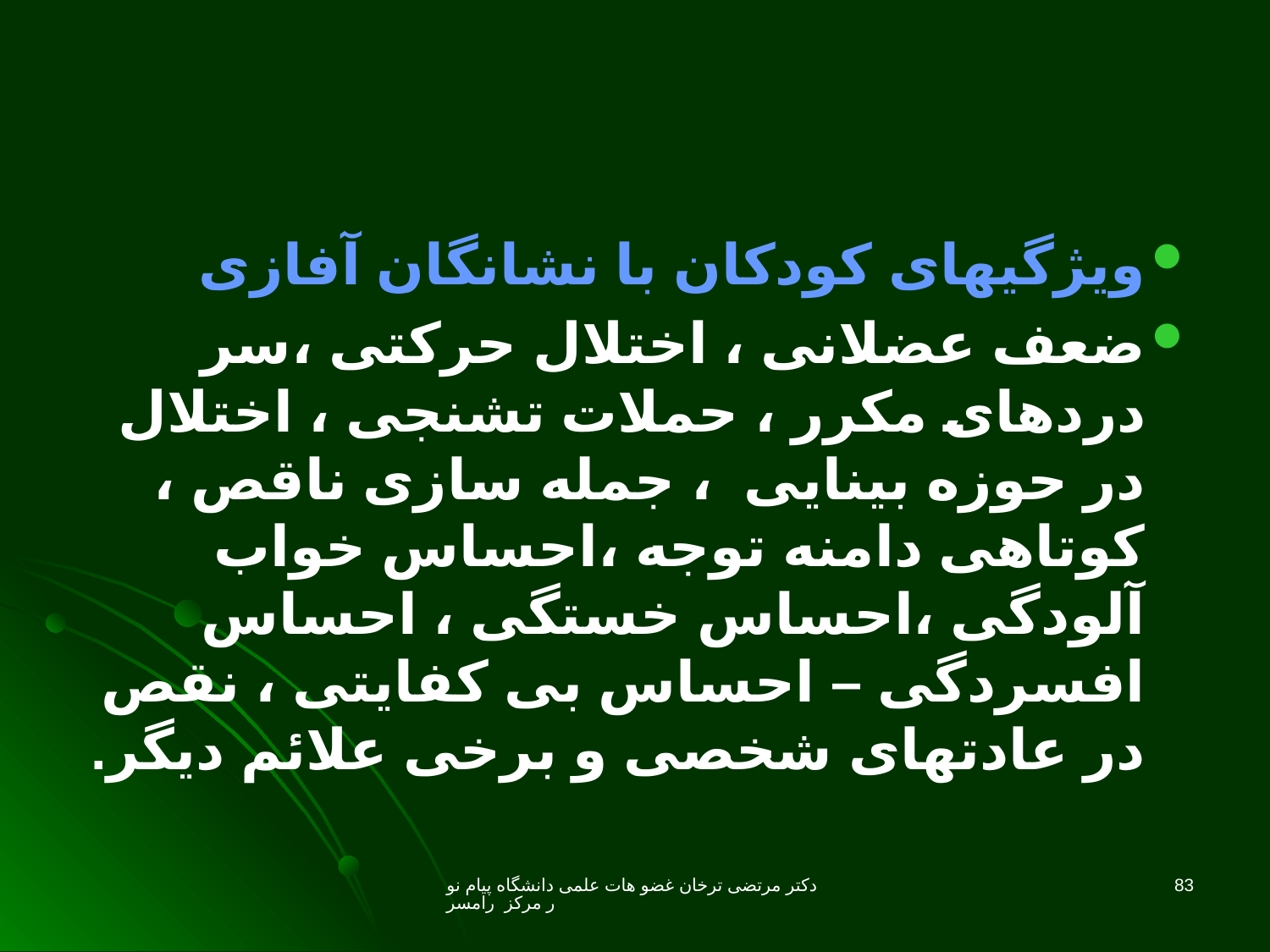

ویژگیهای کودکان با نشانگان آفازی
ضعف عضلانی ، اختلال حرکتی ،سر دردهای مکرر ، حملات تشنجی ، اختلال در حوزه بینایی  ، جمله سازی ناقص ، کوتاهی دامنه توجه ،احساس خواب آلودگی ،احساس خستگی ، احساس افسردگی – احساس بی کفایتی ، نقص در عادتهای شخصی و برخی علائم دیگر.
دکتر مرتضی ترخان غضو هات علمی دانشگاه پیام نور مرکز رامسر
83